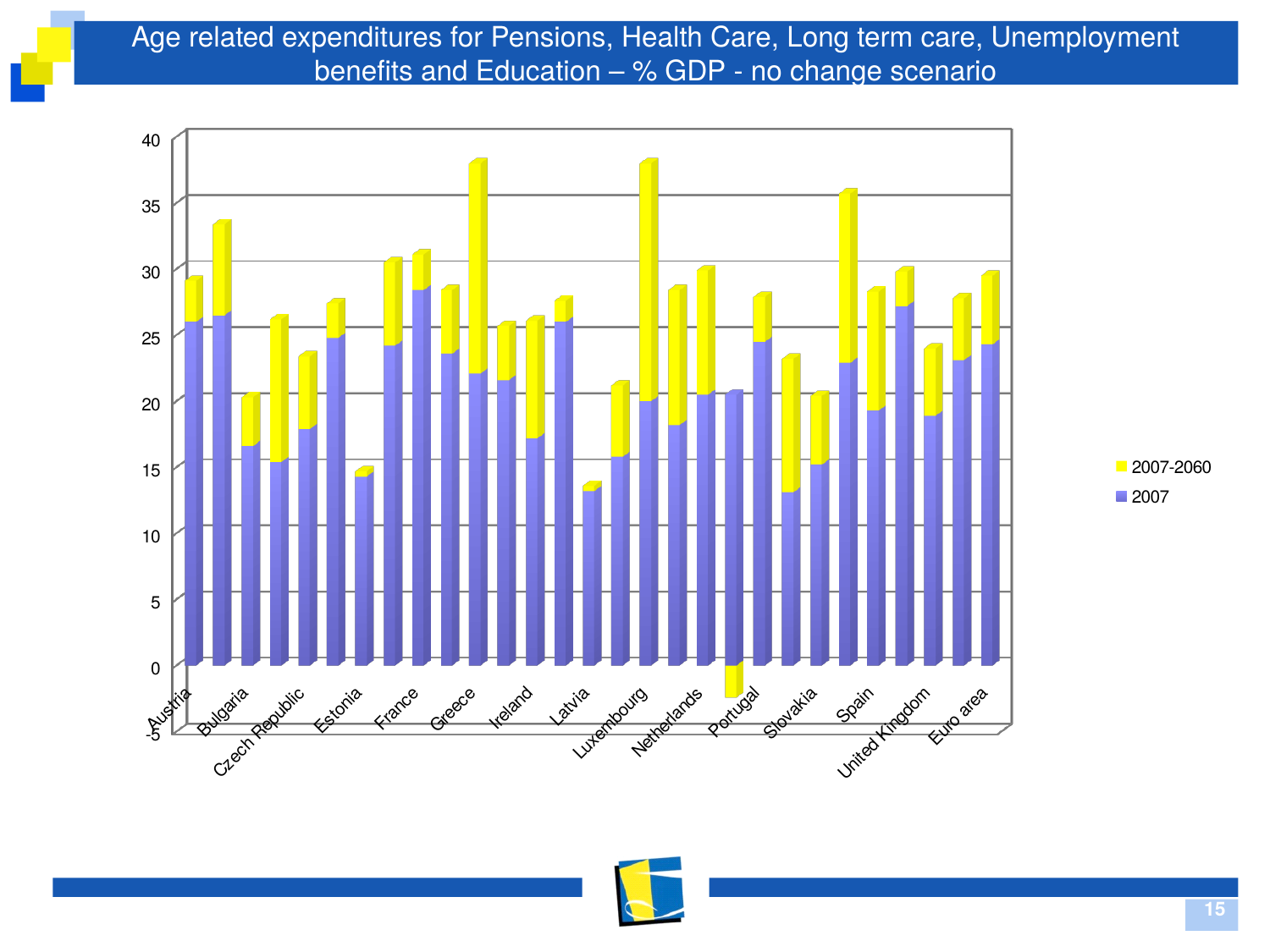

# Age related expenditures for Pensions, Health Care, Long term care, Unemployment benefits and Education – % GDP - no change scenario

[unsupported chart]

15